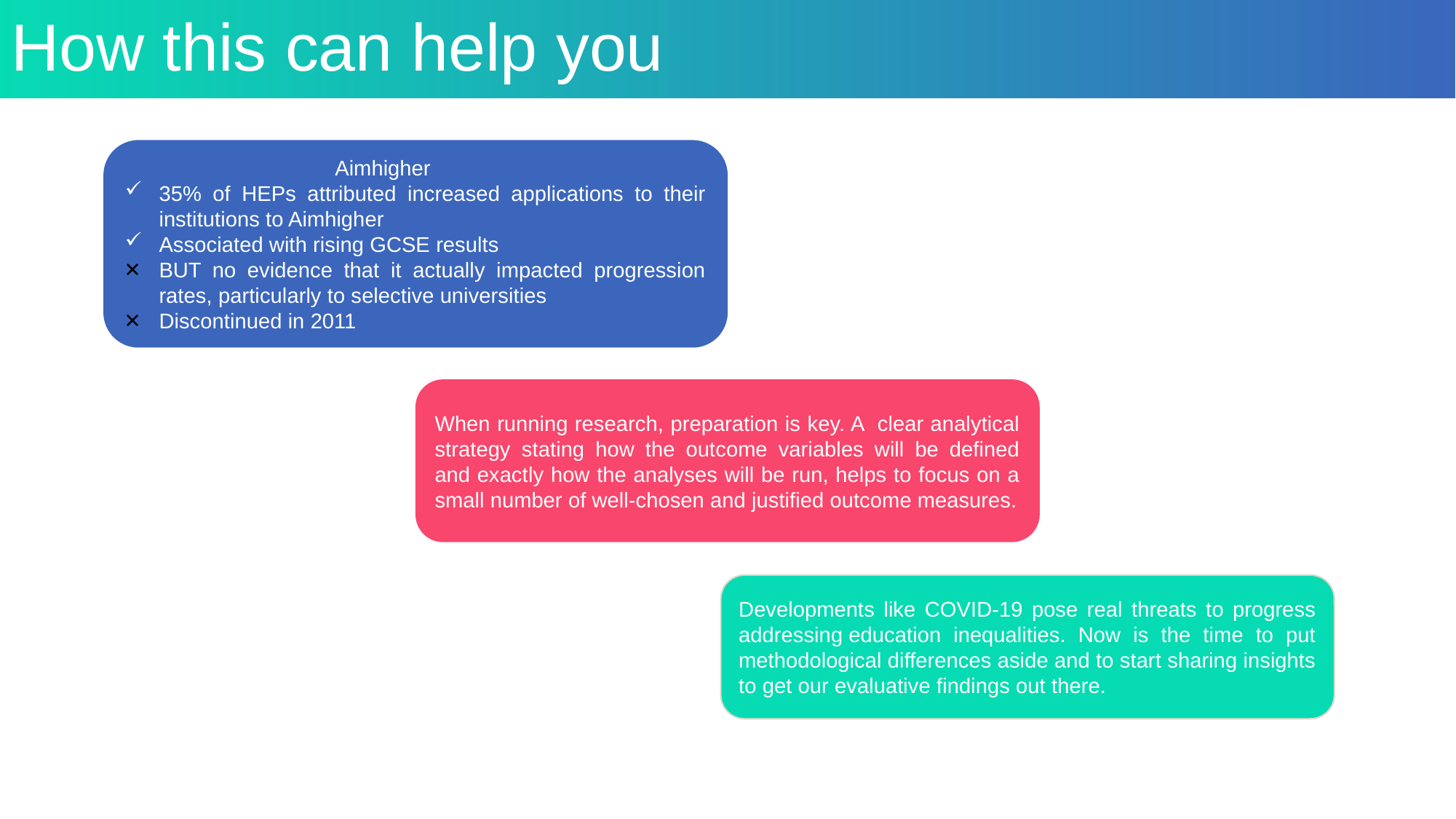

# How this can help you
                                   Aimhigher
35% of HEPs attributed increased applications to their institutions to Aimhigher
Associated with rising GCSE results
BUT no evidence that it actually impacted progression rates, particularly to selective universities
Discontinued in 2011
When running research, preparation is key. A  clear analytical strategy stating how the outcome variables will be defined and exactly how the analyses will be run, helps to focus on a small number of well-chosen and justified outcome measures.
Developments like COVID-19 pose real threats to progress addressing education inequalities. Now is the time to put methodological differences aside and to start sharing insights to get our evaluative findings out there.